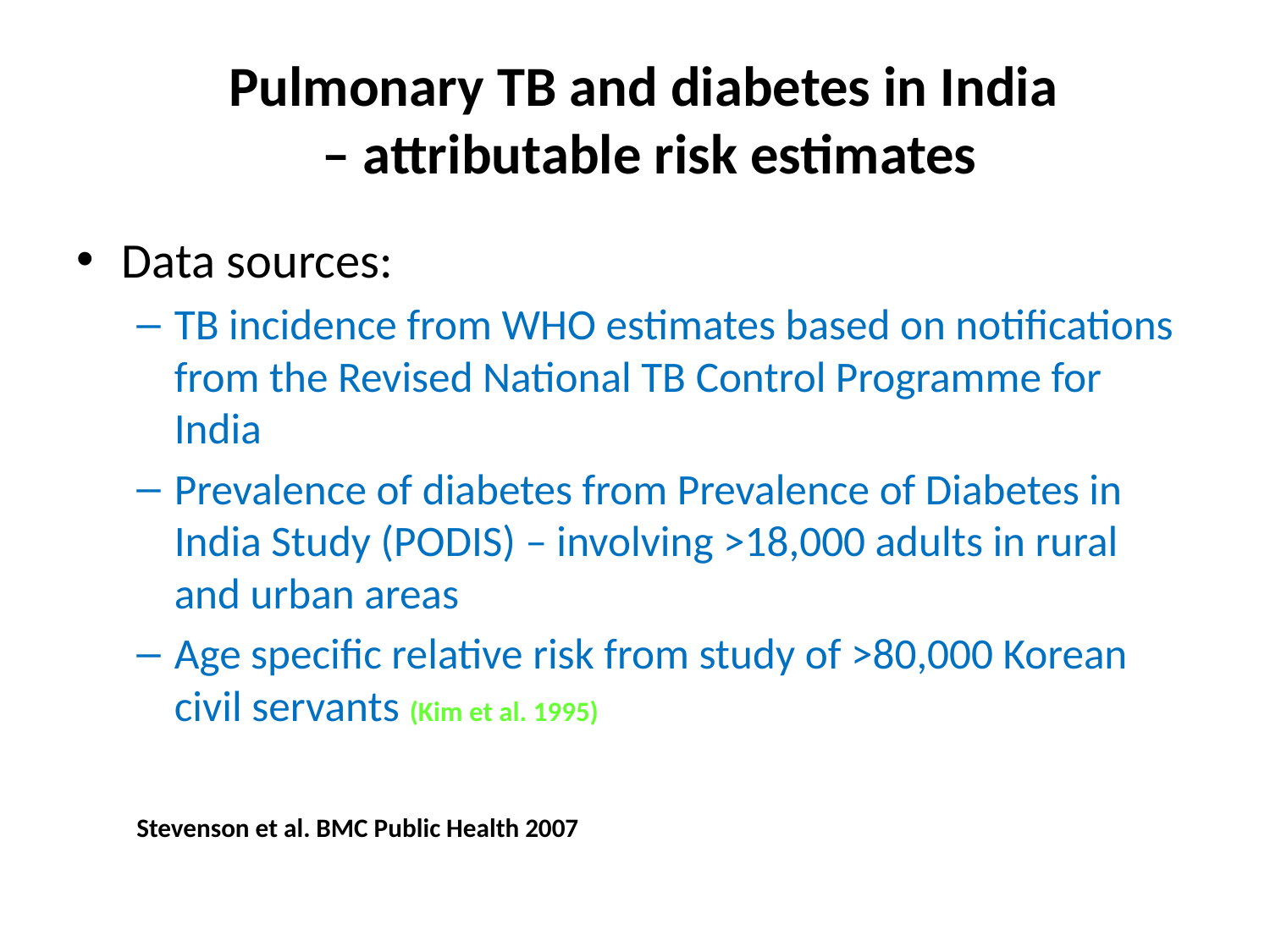

# Pulmonary TB and diabetes in India – attributable risk estimates
Data sources:
TB incidence from WHO estimates based on notifications from the Revised National TB Control Programme for India
Prevalence of diabetes from Prevalence of Diabetes in India Study (PODIS) – involving >18,000 adults in rural and urban areas
Age specific relative risk from study of >80,000 Korean civil servants (Kim et al. 1995)

Stevenson et al. BMC Public Health 2007

Source: Stephenson et al BMC Public Health 2007, 7:34